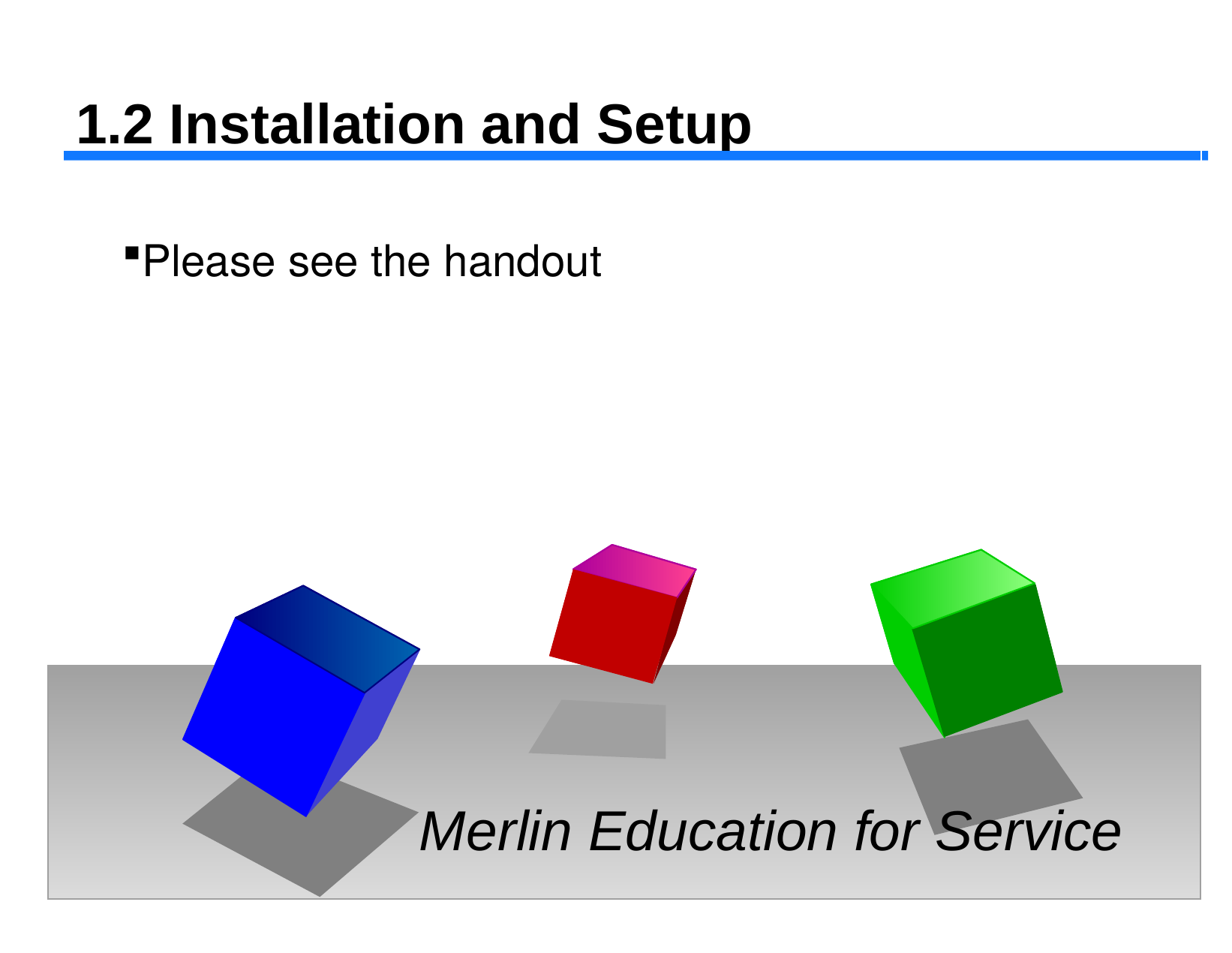

1.2 Installation and Setup

Please see the handout

Merlin Education for Service